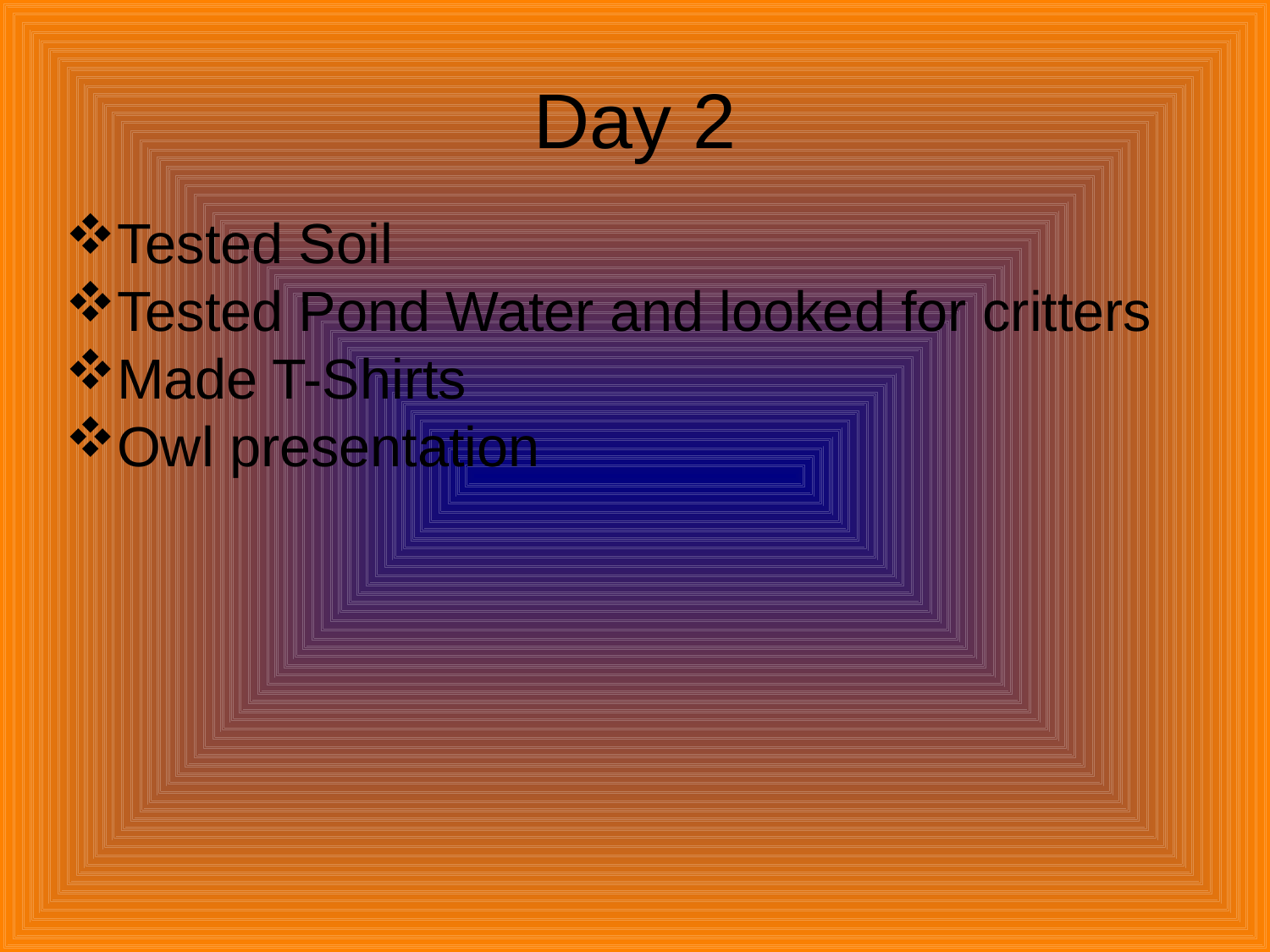

# Day 2
Tested Soil
Tested Pond Water and looked for critters
Made T-Shirts
Owl presentation